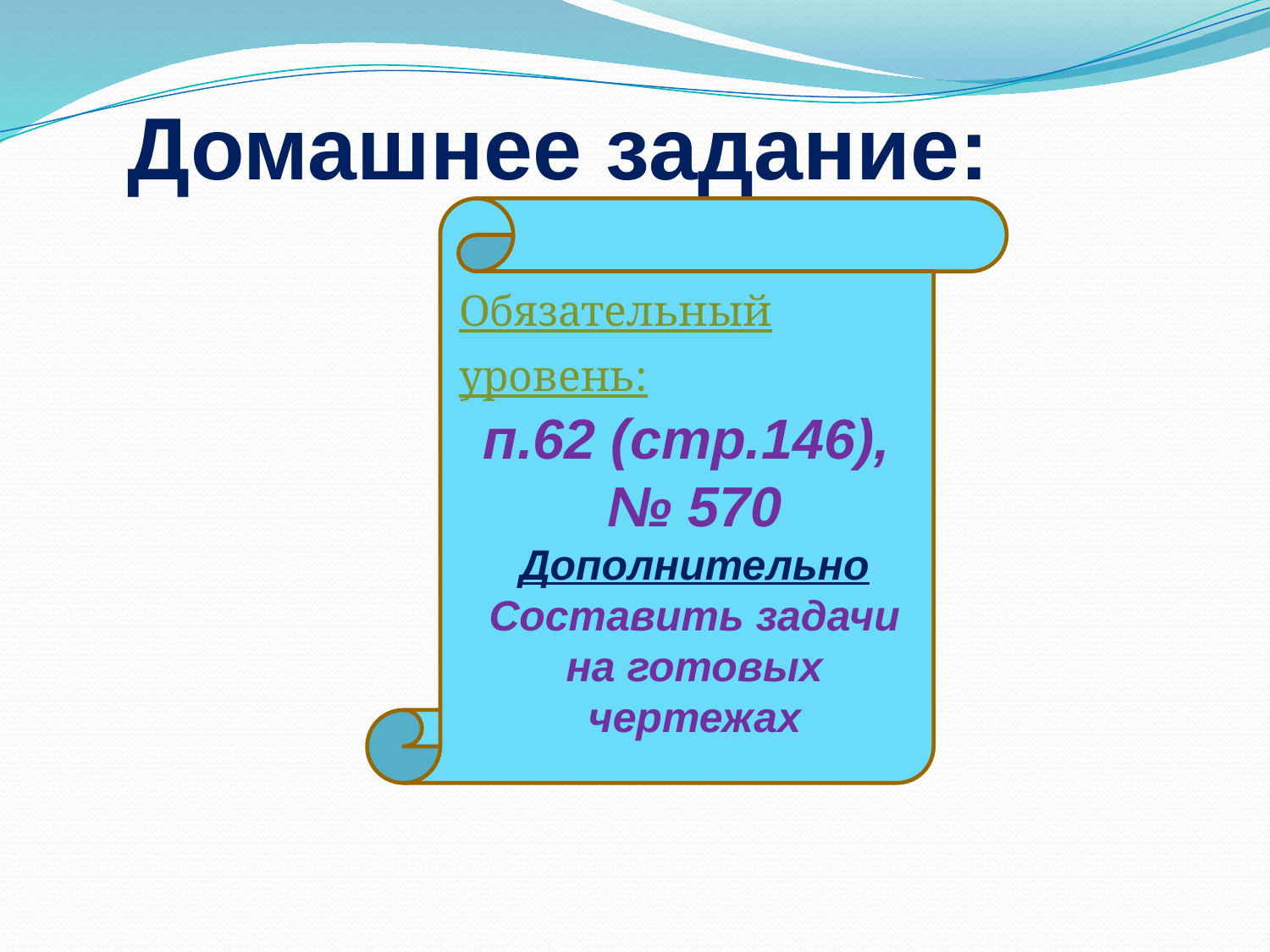

# Домашнее задание:

Обязательный уровень:
п.62 (стр.146),
№ 570
Дополнительно
Составить задачи на готовых чертежах